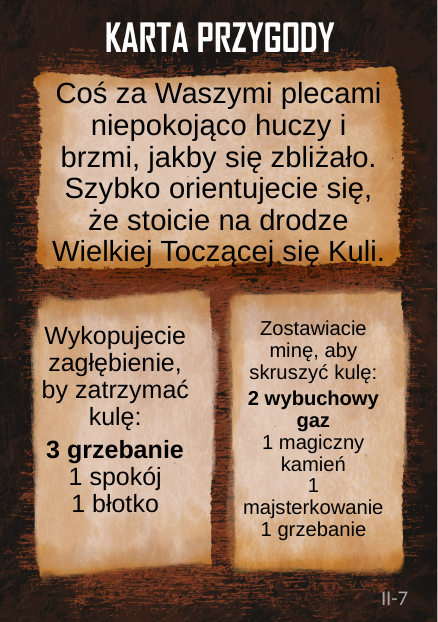

# Coś za Waszymi plecami niepokojąco huczy i brzmi, jakby się zbliżało. Szybko orientujecie się, że stoicie na drodze Wielkiej Toczącej się Kuli.
Zostawiacie minę, aby skruszyć kulę:
2 wybuchowy gaz
1 magiczny kamień
1 majsterkowanie
1 grzebanie
Wykopujecie zagłębienie, by zatrzymać kulę:
3 grzebanie
1 spokój
1 błotko
II-7